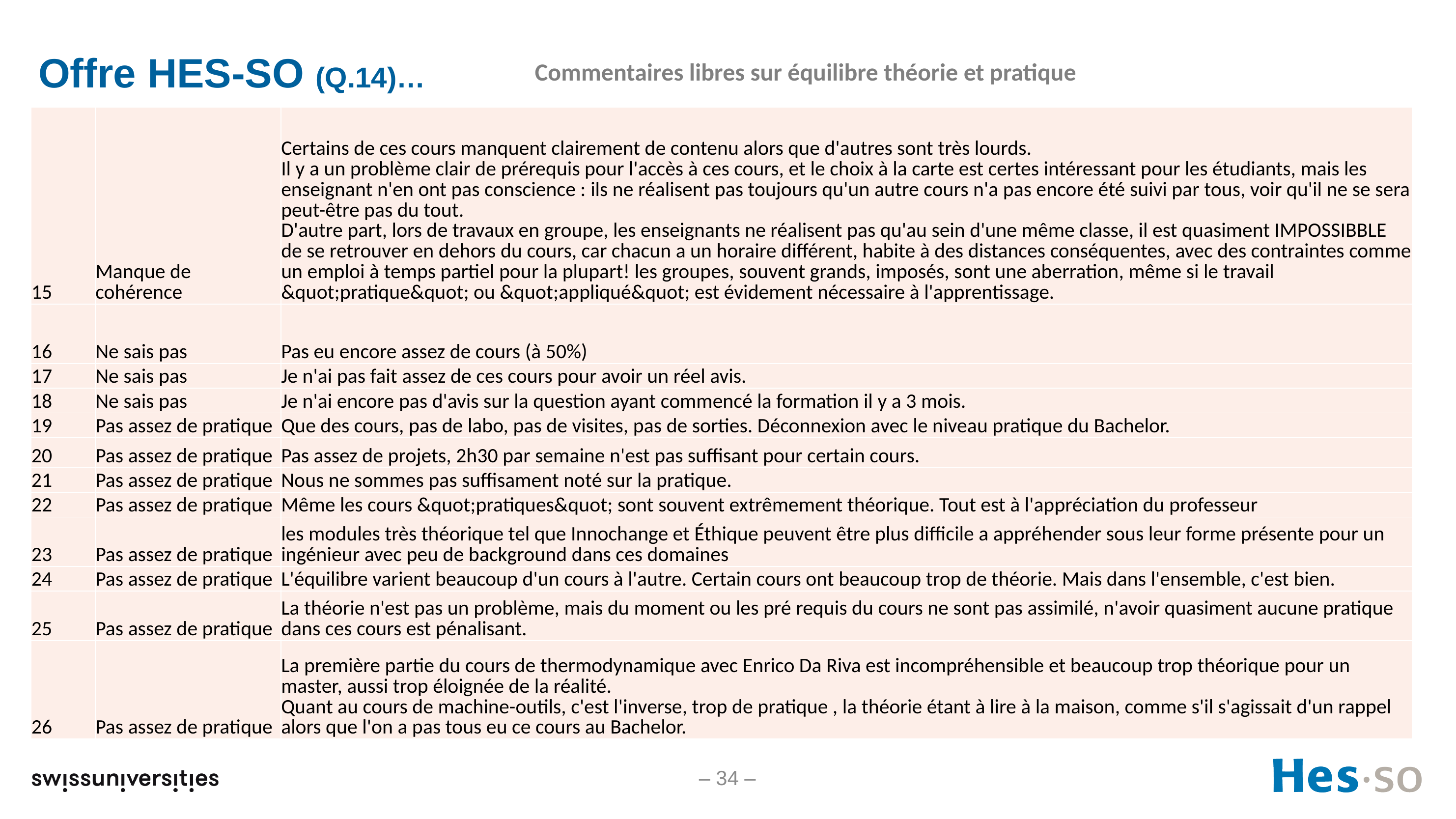

# Offre HES-SO (Q.14)…
Commentaires libres sur équilibre théorie et pratique
| 15 | Manque de cohérence | Certains de ces cours manquent clairement de contenu alors que d'autres sont très lourds. Il y a un problème clair de prérequis pour l'accès à ces cours, et le choix à la carte est certes intéressant pour les étudiants, mais les enseignant n'en ont pas conscience : ils ne réalisent pas toujours qu'un autre cours n'a pas encore été suivi par tous, voir qu'il ne se sera peut-être pas du tout. D'autre part, lors de travaux en groupe, les enseignants ne réalisent pas qu'au sein d'une même classe, il est quasiment IMPOSSIBBLE de se retrouver en dehors du cours, car chacun a un horaire différent, habite à des distances conséquentes, avec des contraintes comme un emploi à temps partiel pour la plupart! les groupes, souvent grands, imposés, sont une aberration, même si le travail &quot;pratique&quot; ou &quot;appliqué&quot; est évidement nécessaire à l'apprentissage. |
| --- | --- | --- |
| 16 | Ne sais pas | Pas eu encore assez de cours (à 50%) |
| 17 | Ne sais pas | Je n'ai pas fait assez de ces cours pour avoir un réel avis. |
| 18 | Ne sais pas | Je n'ai encore pas d'avis sur la question ayant commencé la formation il y a 3 mois. |
| 19 | Pas assez de pratique | Que des cours, pas de labo, pas de visites, pas de sorties. Déconnexion avec le niveau pratique du Bachelor. |
| 20 | Pas assez de pratique | Pas assez de projets, 2h30 par semaine n'est pas suffisant pour certain cours. |
| 21 | Pas assez de pratique | Nous ne sommes pas suffisament noté sur la pratique. |
| 22 | Pas assez de pratique | Même les cours &quot;pratiques&quot; sont souvent extrêmement théorique. Tout est à l'appréciation du professeur |
| 23 | Pas assez de pratique | les modules très théorique tel que Innochange et Éthique peuvent être plus difficile a appréhender sous leur forme présente pour un ingénieur avec peu de background dans ces domaines |
| 24 | Pas assez de pratique | L'équilibre varient beaucoup d'un cours à l'autre. Certain cours ont beaucoup trop de théorie. Mais dans l'ensemble, c'est bien. |
| 25 | Pas assez de pratique | La théorie n'est pas un problème, mais du moment ou les pré requis du cours ne sont pas assimilé, n'avoir quasiment aucune pratique dans ces cours est pénalisant. |
| 26 | Pas assez de pratique | La première partie du cours de thermodynamique avec Enrico Da Riva est incompréhensible et beaucoup trop théorique pour un master, aussi trop éloignée de la réalité. Quant au cours de machine-outils, c'est l'inverse, trop de pratique , la théorie étant à lire à la maison, comme s'il s'agissait d'un rappel alors que l'on a pas tous eu ce cours au Bachelor. |